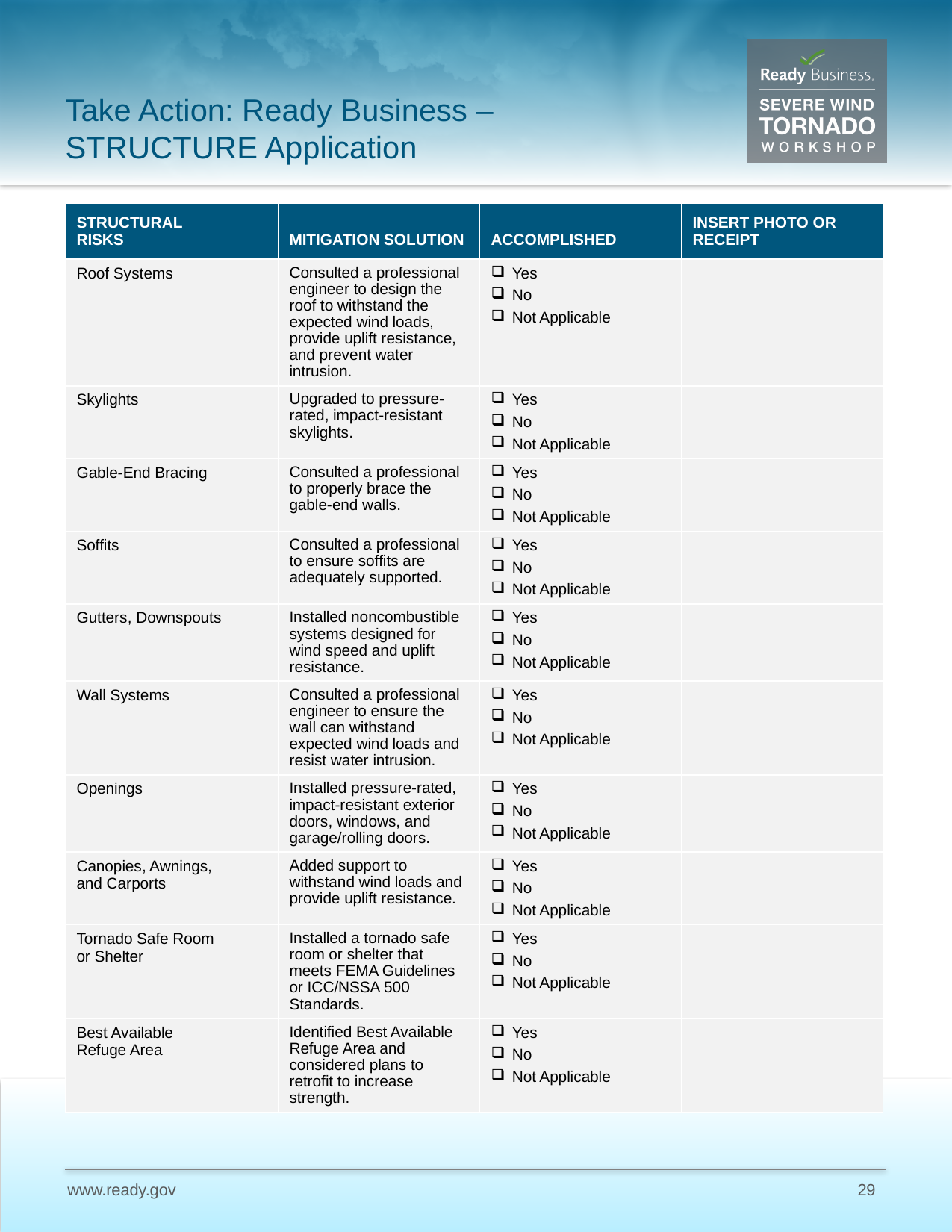

# Take Action: Ready Business – STRUCTURE Application
| STRUCTURAL RISKS | MITIGATION SOLUTION | ACCOMPLISHED | INSERT PHOTO OR RECEIPT |
| --- | --- | --- | --- |
| Roof Systems | Consulted a professional engineer to design the roof to withstand the expected wind loads, provide uplift resistance, and prevent water intrusion. | Yes No Not Applicable |  |
| Skylights | Upgraded to pressure-rated, impact-resistant skylights. | Yes No Not Applicable |  |
| Gable-End Bracing | Consulted a professional to properly brace the gable-end walls. | Yes No Not Applicable |  |
| Soffits | Consulted a professional to ensure soffits are adequately supported. | Yes No Not Applicable |  |
| Gutters, Downspouts | Installed noncombustible systems designed for wind speed and uplift resistance. | Yes No Not Applicable |  |
| Wall Systems | Consulted a professional engineer to ensure the wall can withstand expected wind loads and resist water intrusion. | Yes No Not Applicable |  |
| Openings | Installed pressure-rated, impact-resistant exterior doors, windows, and garage/rolling doors. | Yes No Not Applicable |  |
| Canopies, Awnings, and Carports | Added support to withstand wind loads and provide uplift resistance. | Yes No Not Applicable |  |
| Tornado Safe Room or Shelter | Installed a tornado safe room or shelter that meets FEMA Guidelines or ICC/NSSA 500 Standards. | Yes No Not Applicable |  |
| Best Available Refuge Area | Identified Best Available Refuge Area and considered plans to retrofit to increase strength. | Yes No Not Applicable |  |
29